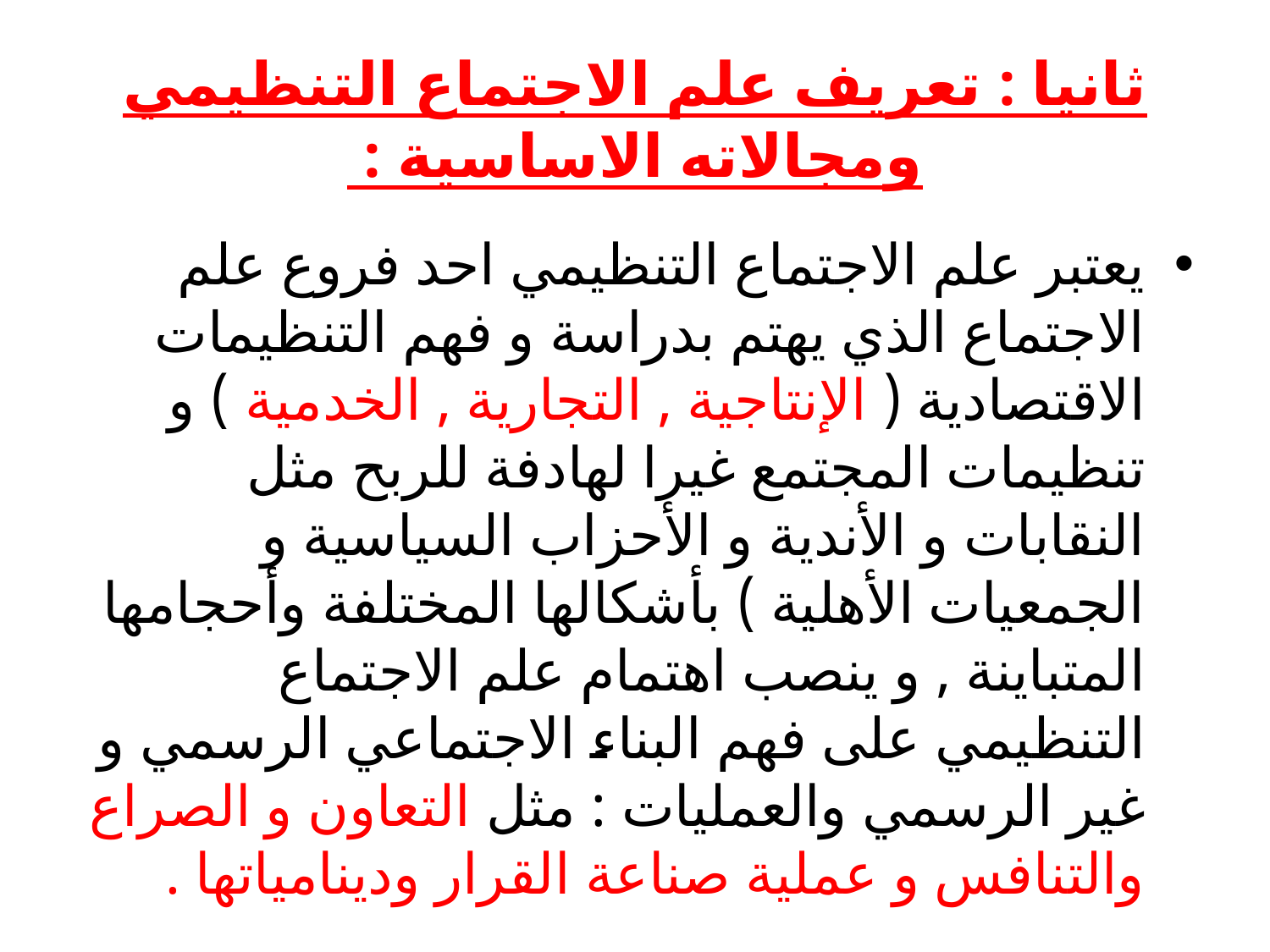

# ثانيا : تعريف علم الاجتماع التنظيمي ومجالاته الاساسية :
يعتبر علم الاجتماع التنظيمي احد فروع علم الاجتماع الذي يهتم بدراسة و فهم التنظيمات الاقتصادية ( الإنتاجية , التجارية , الخدمية ) و تنظيمات المجتمع غيرا لهادفة للربح مثل النقابات و الأندية و الأحزاب السياسية و الجمعيات الأهلية ) بأشكالها المختلفة وأحجامها المتباينة , و ينصب اهتمام علم الاجتماع التنظيمي على فهم البناء الاجتماعي الرسمي و غير الرسمي والعمليات : مثل التعاون و الصراع والتنافس و عملية صناعة القرار ودينامياتها .